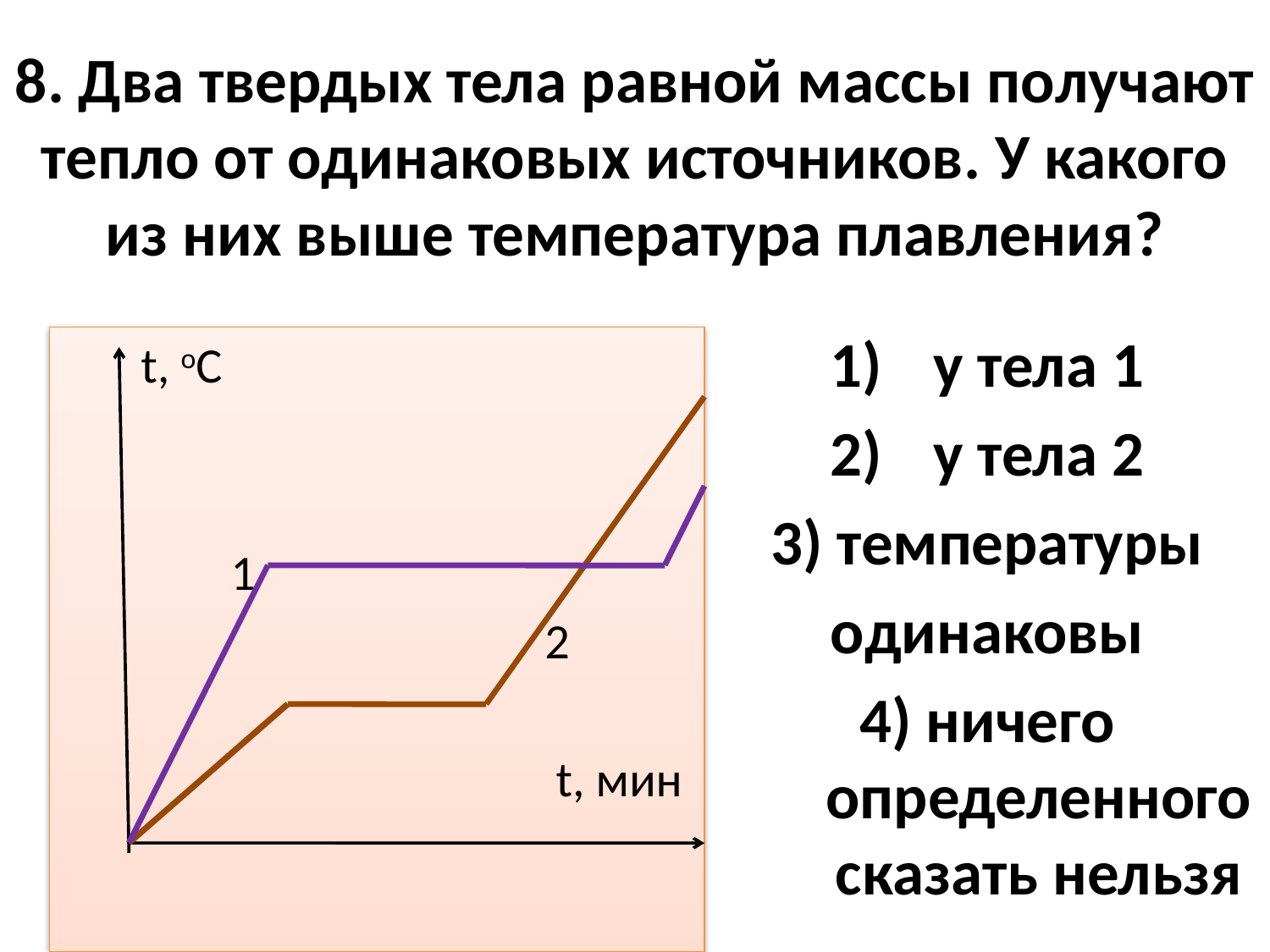

# 8. Два твердых тела равной массы получают тепло от одинаковых источников. У какого из них выше температура плавления?
у тела 1
у тела 2
3) температуры
одинаковы
4) ничего определенного сказать нельзя
       t, oC

               1
                                           2

                                            t, мин